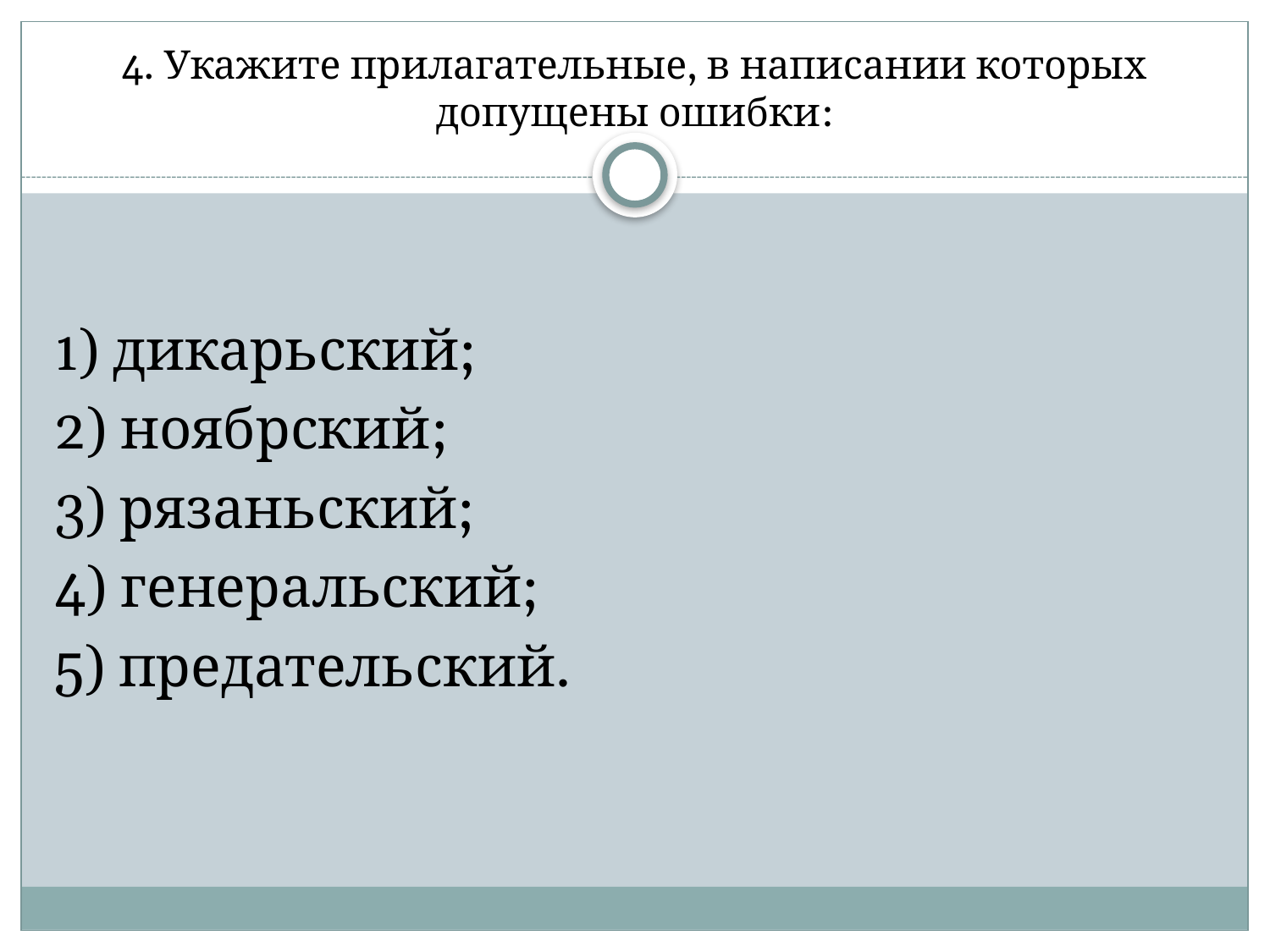

# 4. Укажите прилагательные, в написании которых допущены ошибки:
1) дикарьский;
2) ноябрский;
3) рязаньский;
4) генеральский;
5) предательский.